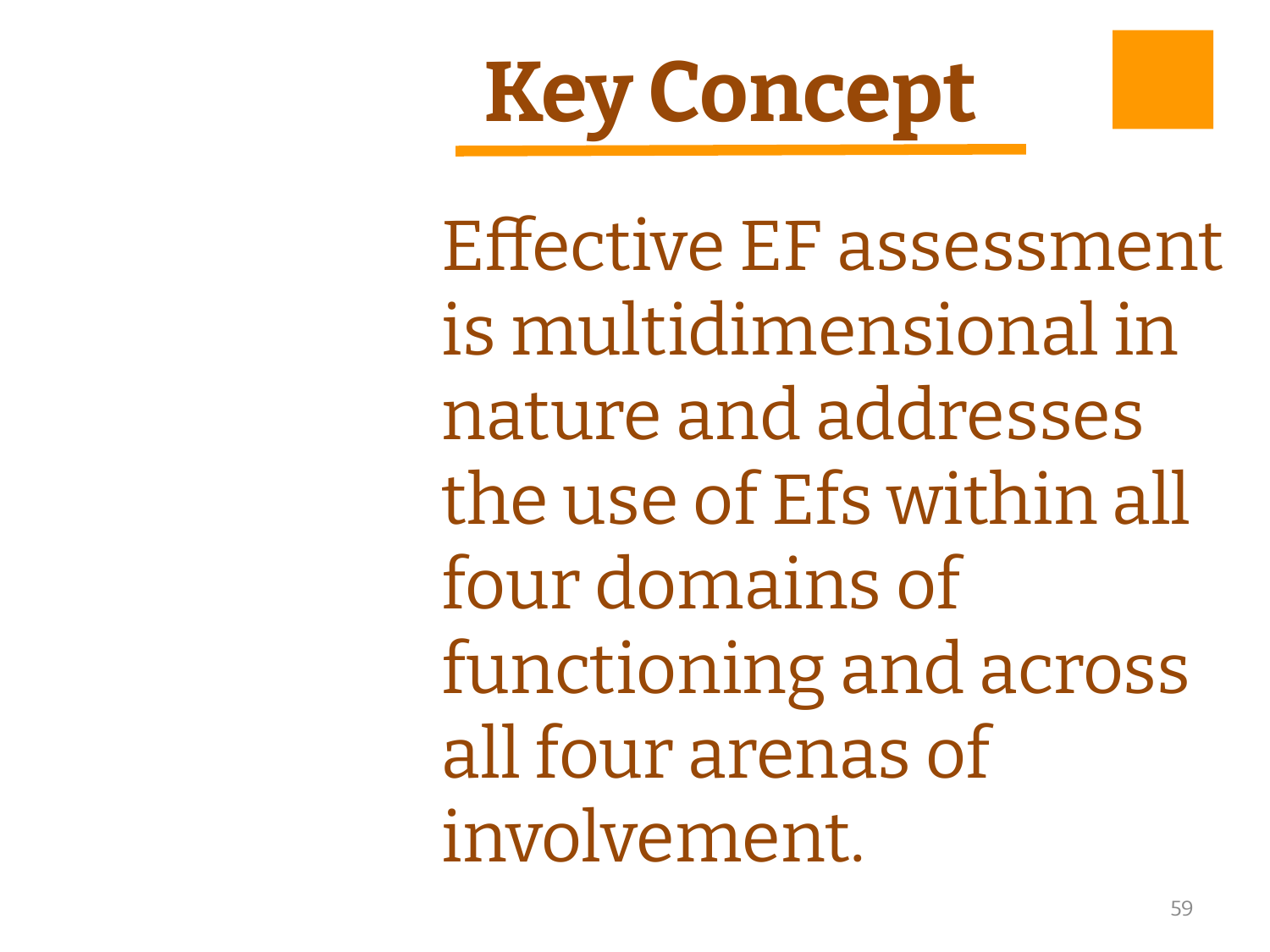

Key Concept

Effective EF assessment is multidimensional in nature and addresses the use of Efs within all four domains of functioning and across all four arenas of involvement.
59